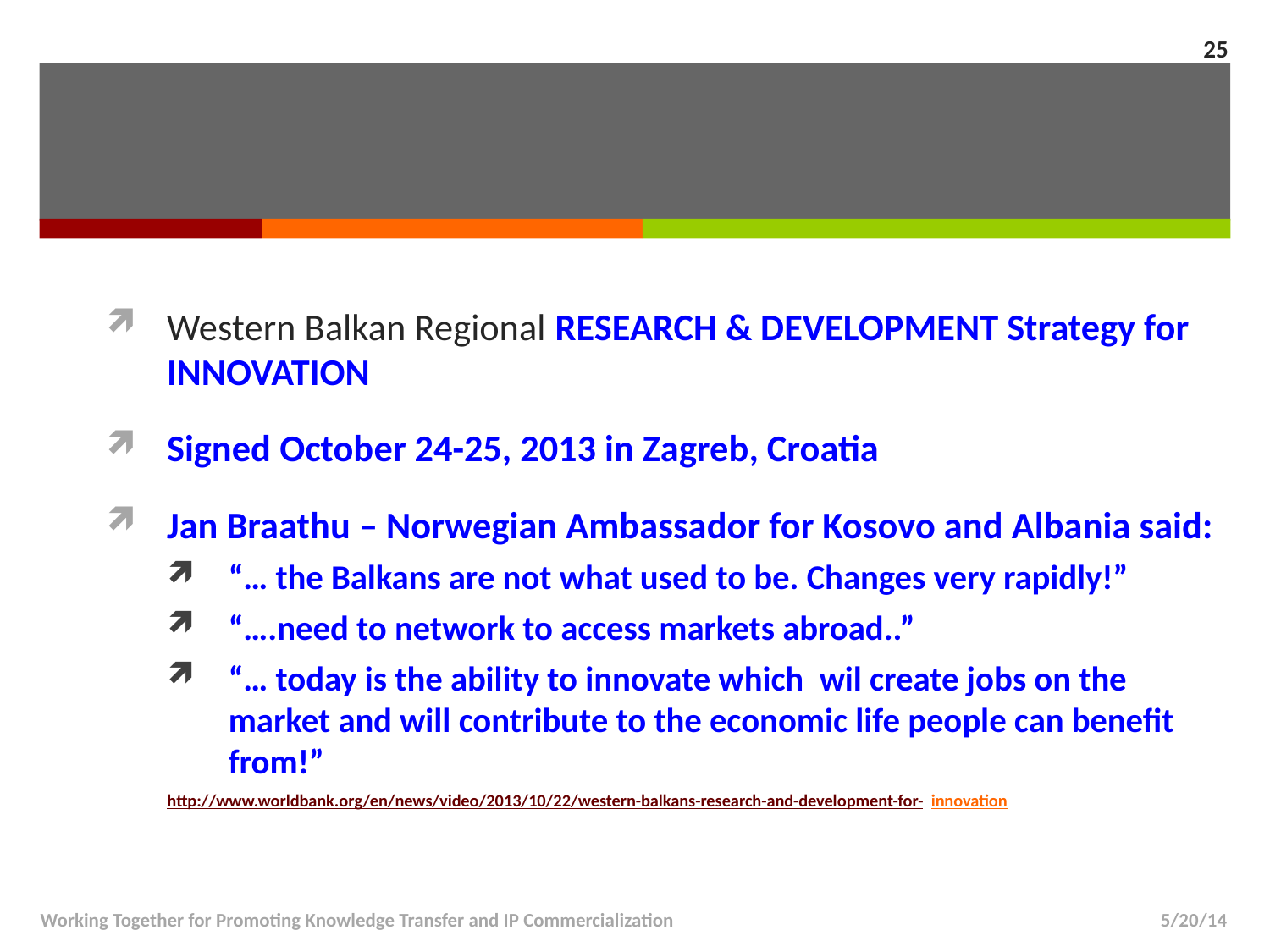

25
Western Balkan Regional RESEARCH & DEVELOPMENT Strategy for INNOVATION
Signed October 24-25, 2013 in Zagreb, Croatia
Jan Braathu – Norwegian Ambassador for Kosovo and Albania said:
“… the Balkans are not what used to be. Changes very rapidly!”
“….need to network to access markets abroad..”
“… today is the ability to innovate which  wil create jobs on the market and will contribute to the economic life people can benefit from!”
http://www.worldbank.org/en/news/video/2013/10/22/western-balkans-research-and-development-for-innovation
Working Together for Promoting Knowledge Transfer and IP Commercialization
5/20/14